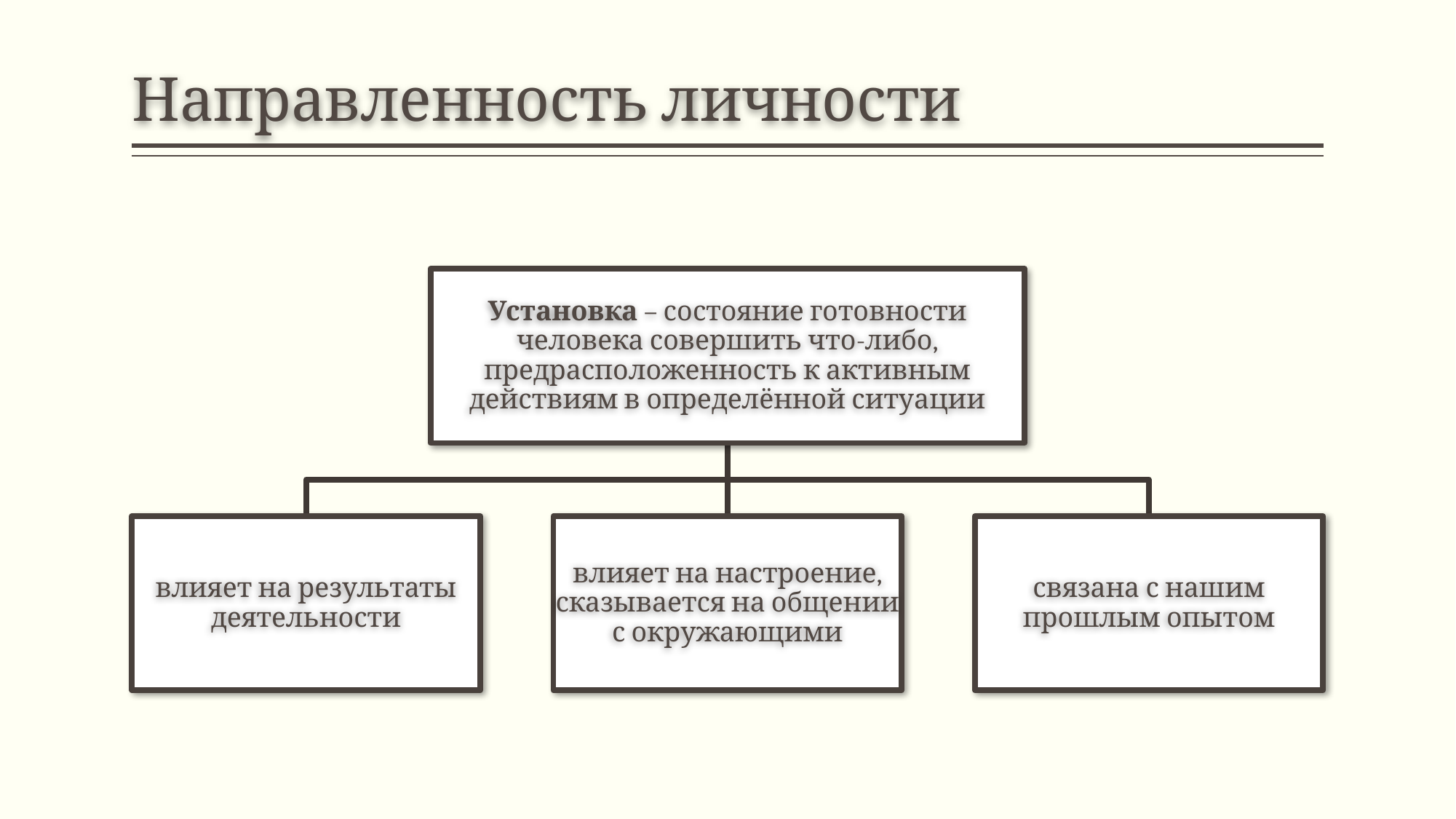

# Направленность личности

Установка – состояние готовности человека совершить что-либо, предрасположенность к активным действиям в определённой ситуации

влияет на результаты деятельности

влияет на настроение, сказывается на общении с окружающими

связана с нашим прошлым опытом